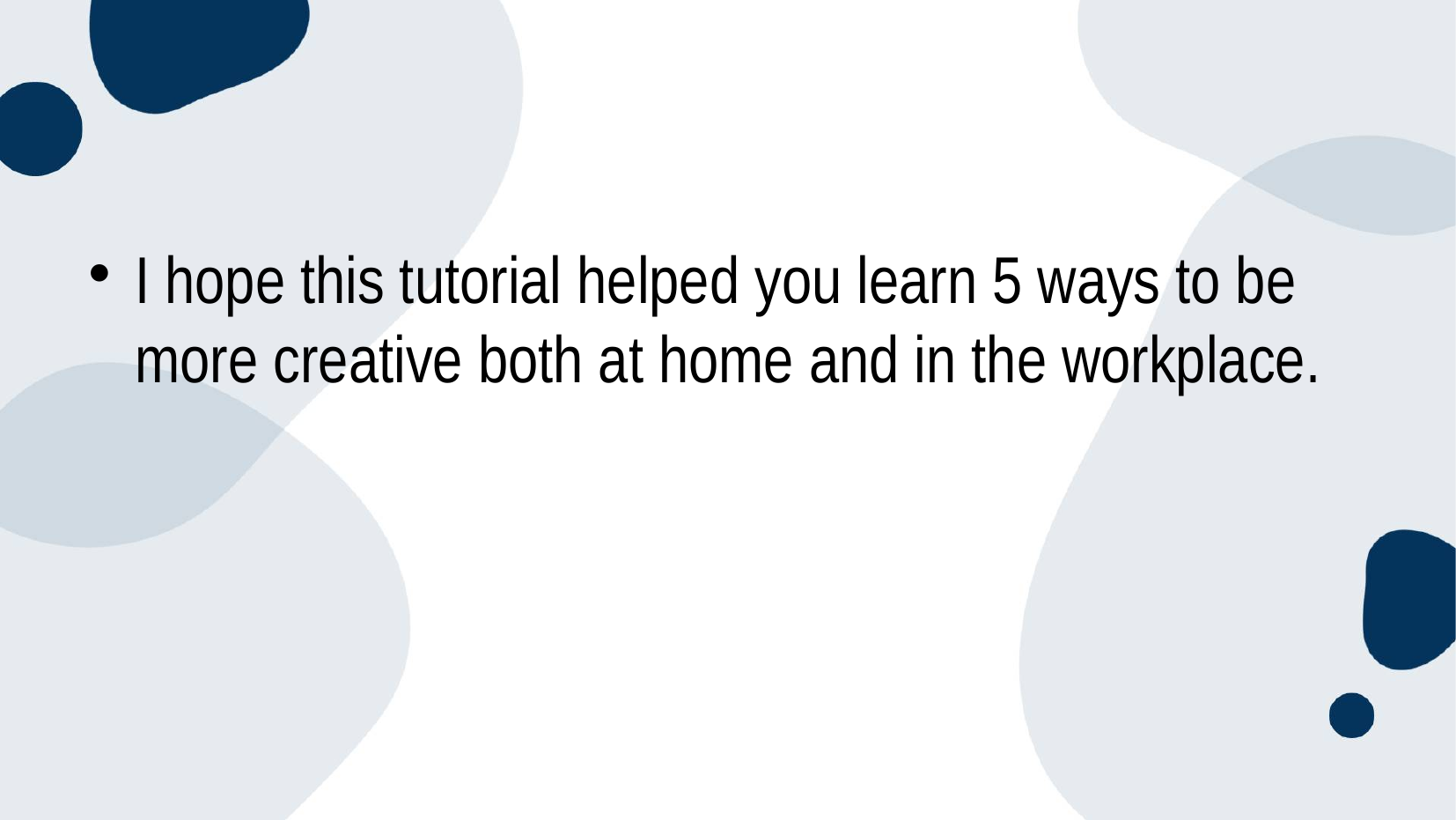

I hope this tutorial helped you learn 5 ways to be more creative both at home and in the workplace.